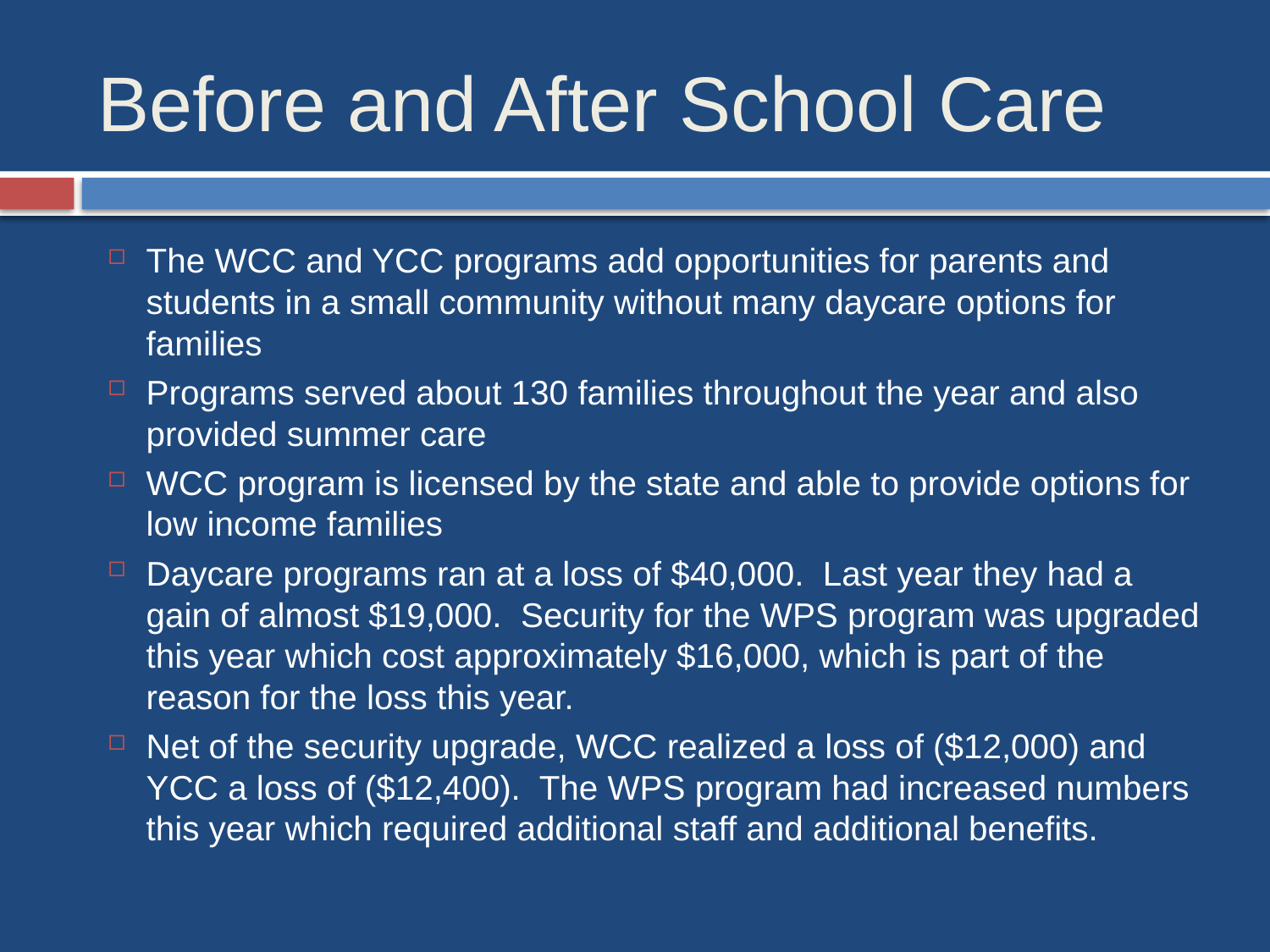

# Before and After School Care
The WCC and YCC programs add opportunities for parents and students in a small community without many daycare options for families
Programs served about 130 families throughout the year and also provided summer care
WCC program is licensed by the state and able to provide options for low income families
Daycare programs ran at a loss of $40,000.  Last year they had a gain of almost $19,000.  Security for the WPS program was upgraded this year which cost approximately $16,000, which is part of the reason for the loss this year.
Net of the security upgrade, WCC realized a loss of ($12,000) and YCC a loss of ($12,400).  The WPS program had increased numbers this year which required additional staff and additional benefits.